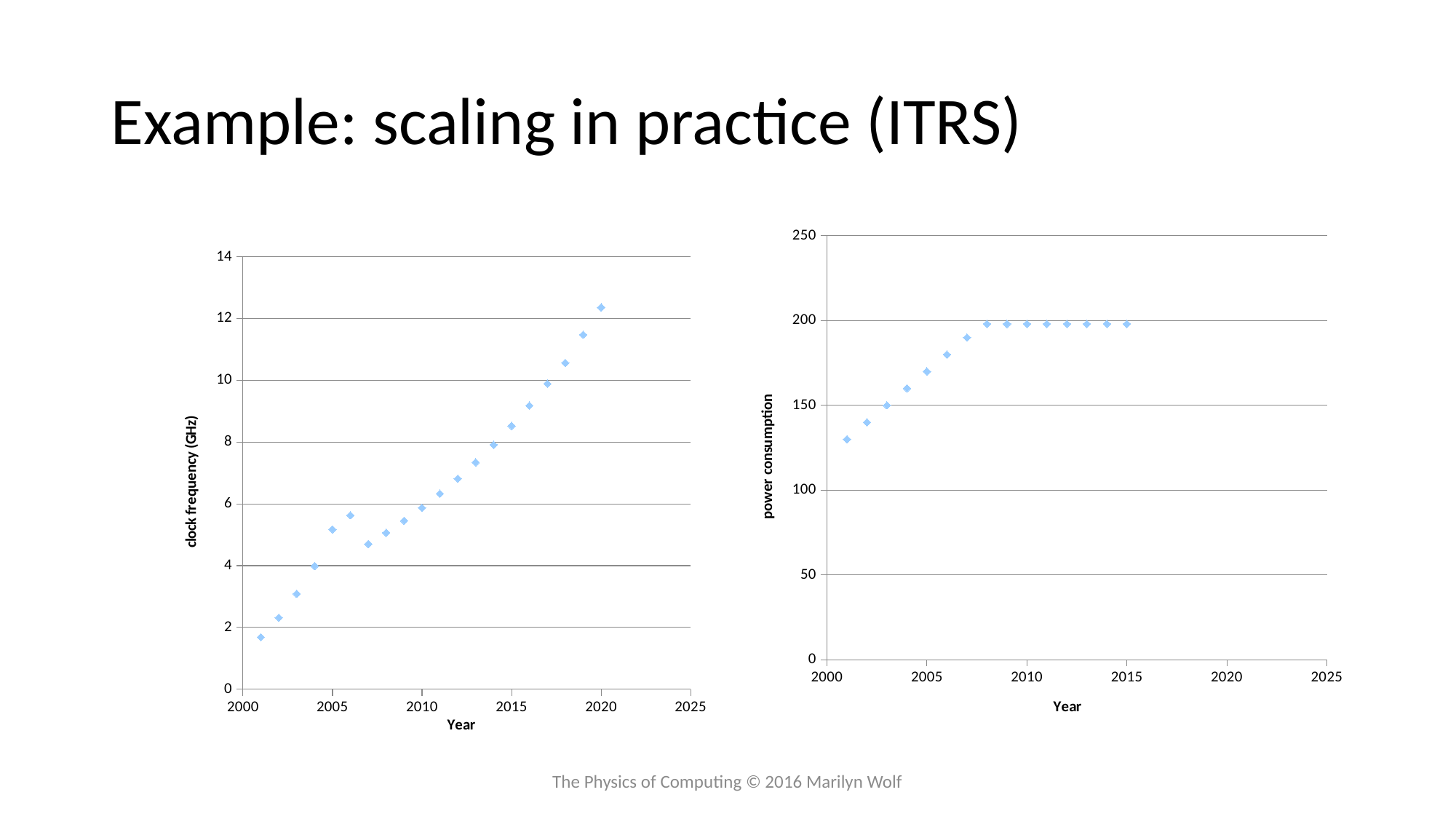

# Example: scaling in practice (ITRS)

### Chart

| Category |  |
|---|---|

### Chart

| Category | high performance power (W) |
|---|---|
The Physics of Computing © 2016 Marilyn Wolf